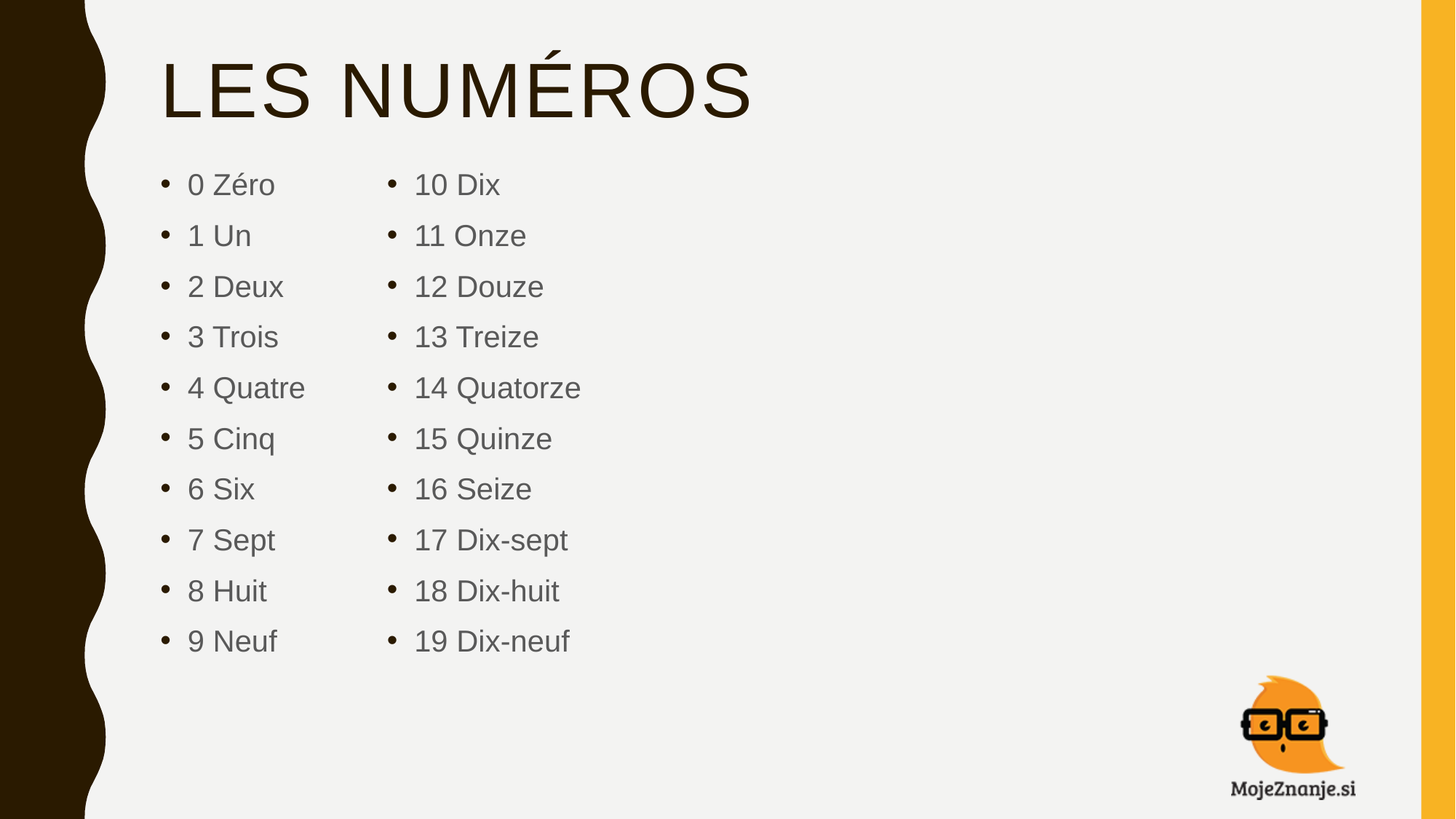

# Les numéros
10 Dix
11 Onze
12 Douze
13 Treize
14 Quatorze
15 Quinze
16 Seize
17 Dix-sept
18 Dix-huit
19 Dix-neuf
0 Zéro
1 Un
2 Deux
3 Trois
4 Quatre
5 Cinq
6 Six
7 Sept
8 Huit
9 Neuf